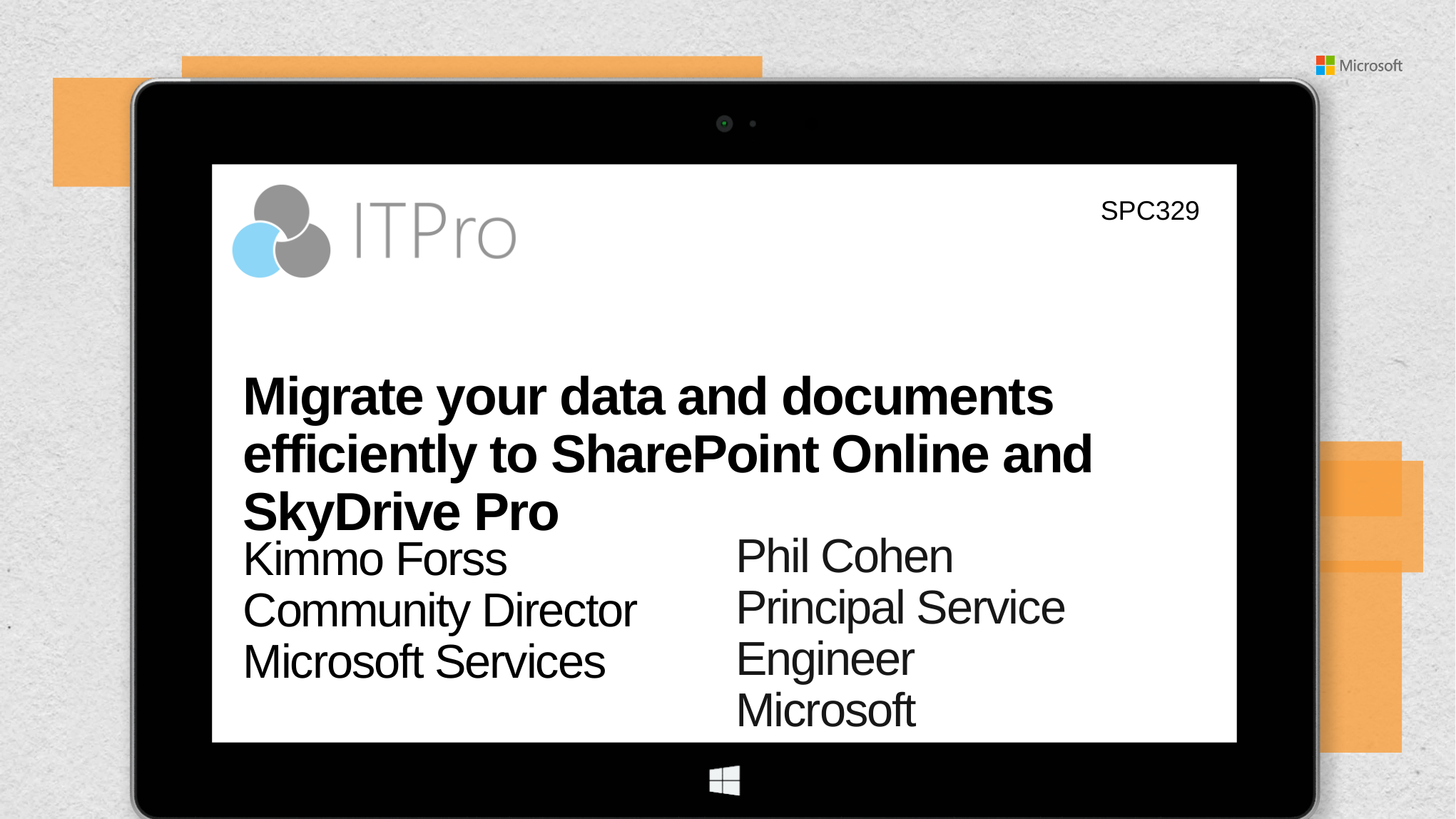

SPC329
# Migrate your data and documents efficiently to SharePoint Online and SkyDrive Pro
Phil Cohen
Principal Service Engineer
Microsoft
Kimmo Forss
Community Director
Microsoft Services